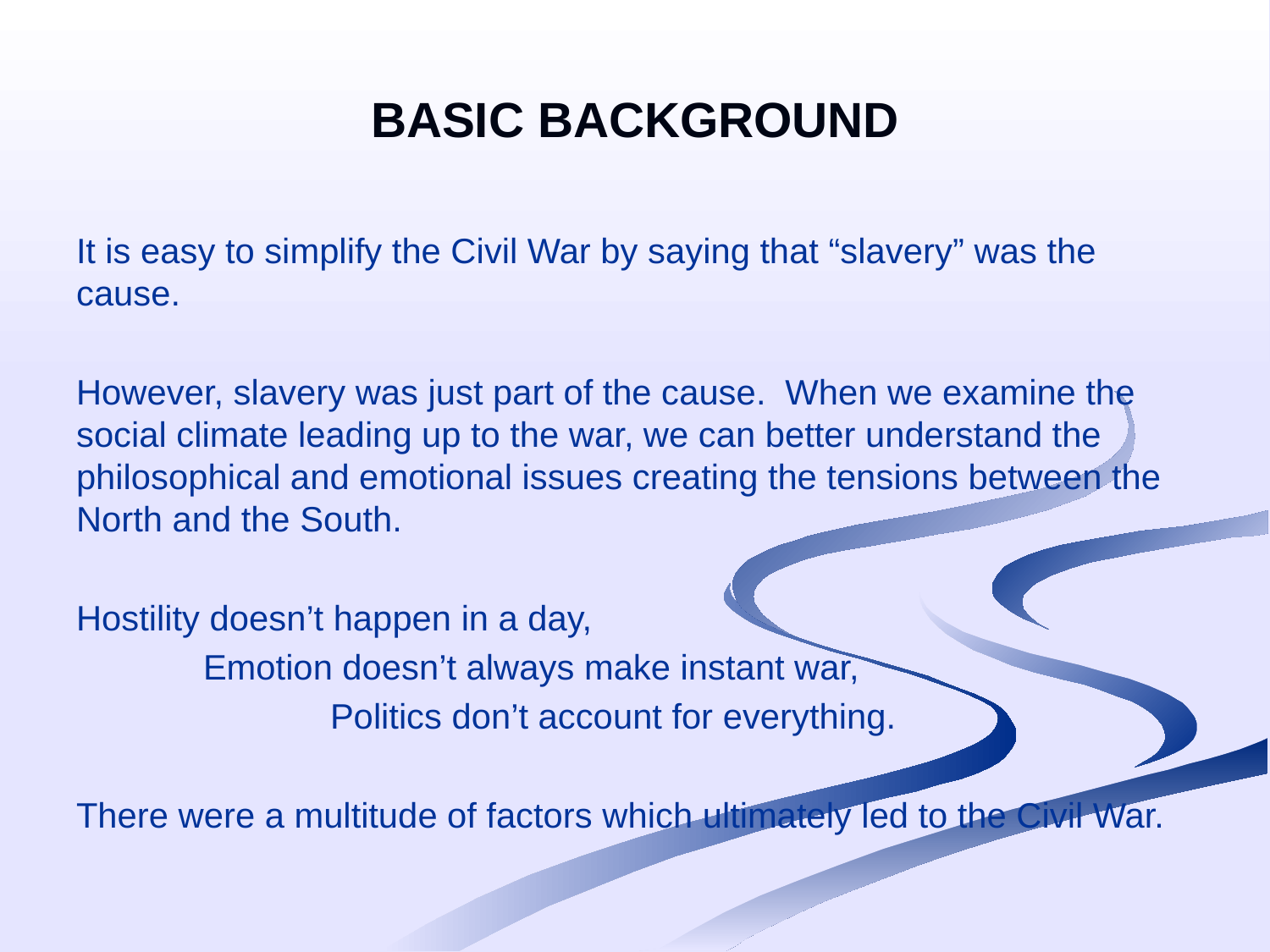

# Basic Background
It is easy to simplify the Civil War by saying that “slavery” was the cause.

However, slavery was just part of the cause.  When we examine the social climate leading up to the war, we can better understand the philosophical and emotional issues creating the tensions between the North and the South.

Hostility doesn’t happen in a day,
	Emotion doesn’t always make instant war,
		Politics don’t account for everything.

There were a multitude of factors which ultimately led to the Civil War.